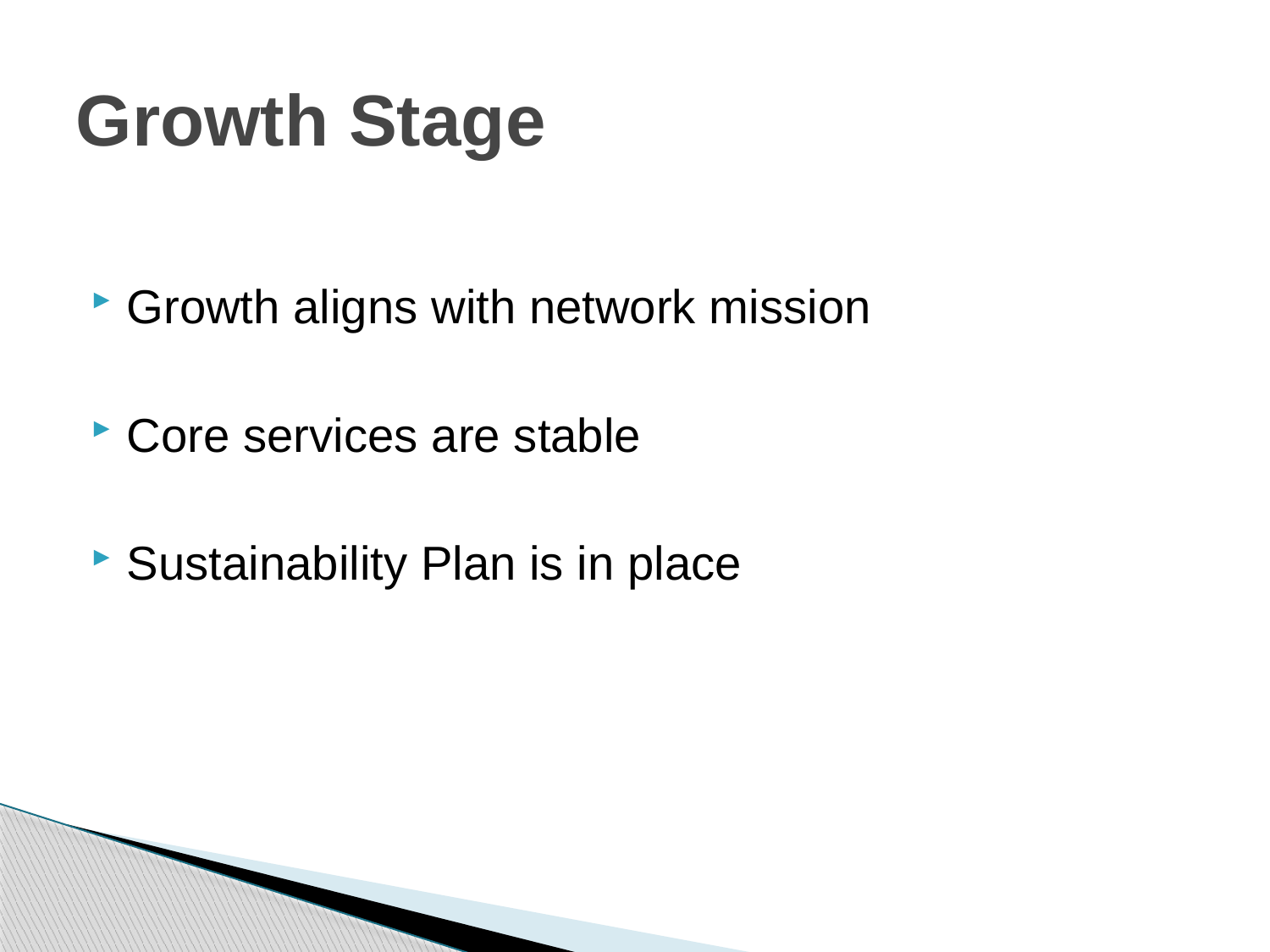

# Growth Stage

Growth aligns with network mission

Core services are stable

Sustainability Plan is in place